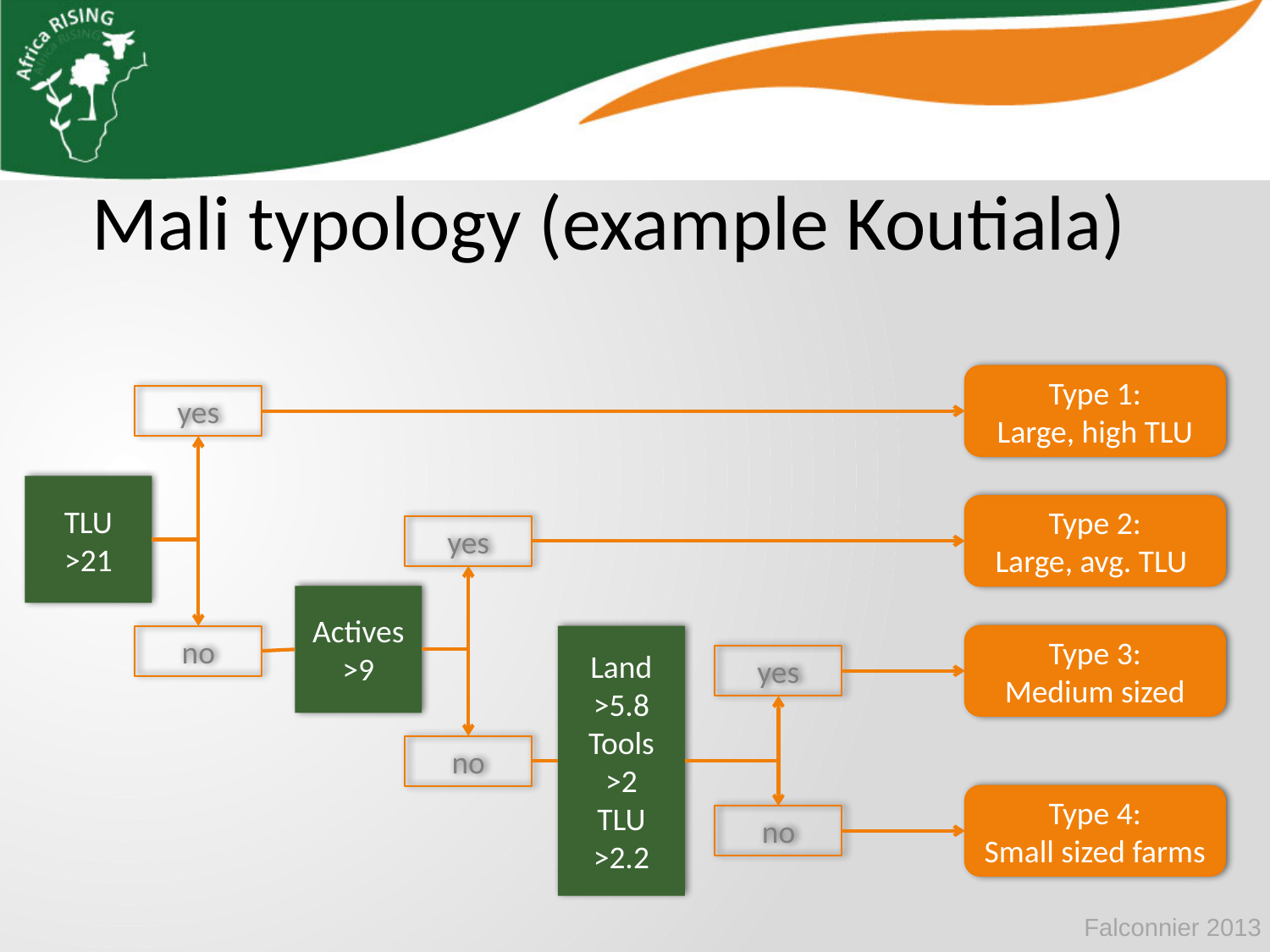

Mali typology (example Koutiala)
Type 1:
Large, high TLU
yes
TLU
>21
Type 2:
Large, avg. TLU
yes
Actives
>9
no
Land
>5.8
Tools
>2
TLU
>2.2
Type 3:
Medium sized
yes
no
Type 4:
Small sized farms
no
Falconnier 2013